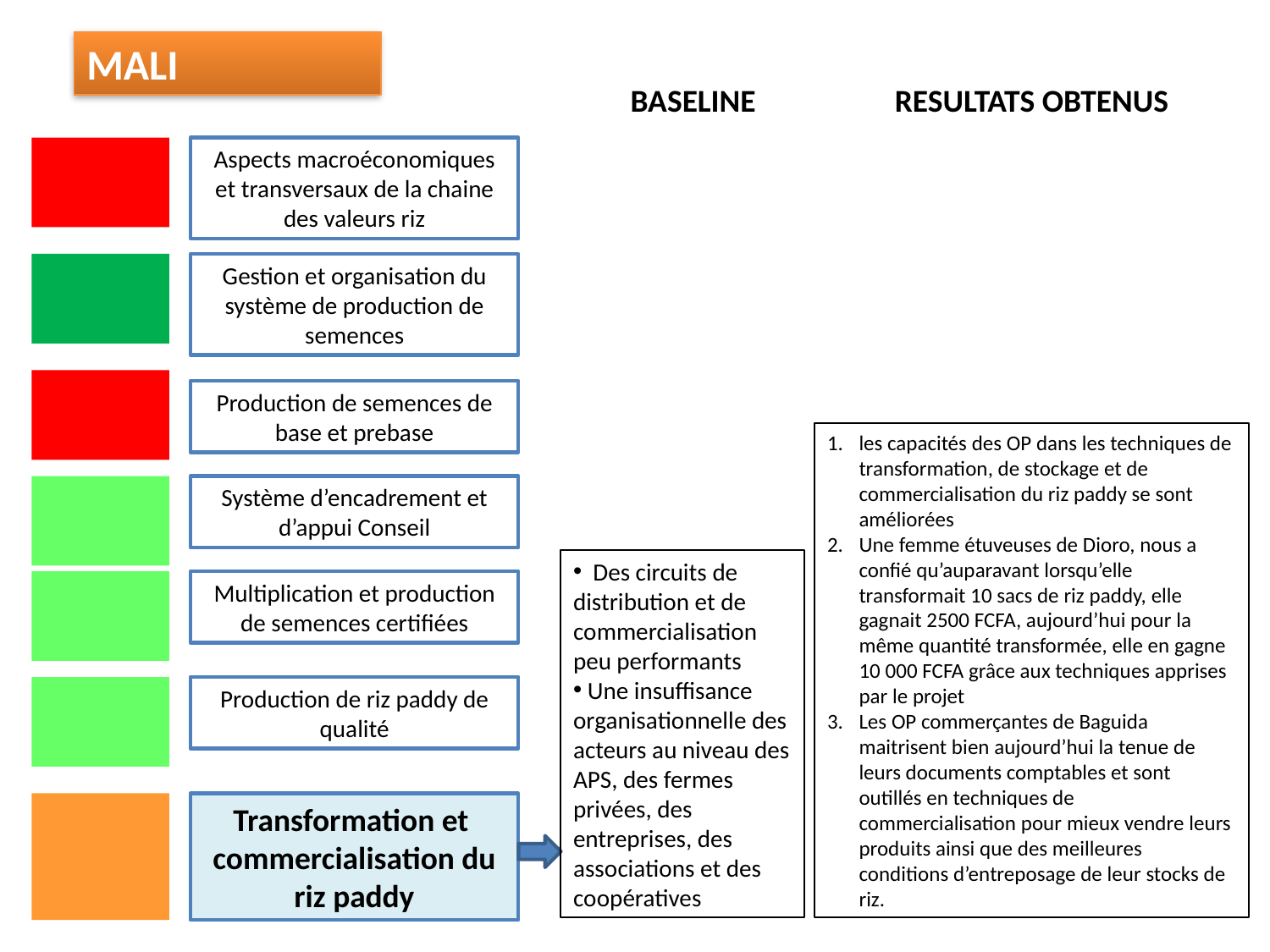

MALI
BASELINE
RESULTATS OBTENUS

Aspects macroéconomiques et transversaux de la chaine des valeurs riz

Gestion et organisation du système de production de semences

Production de semences de base et prebase
les capacités des OP dans les techniques de transformation, de stockage et de commercialisation du riz paddy se sont améliorées
Une femme étuveuses de Dioro, nous a confié qu’auparavant lorsqu’elle transformait 10 sacs de riz paddy, elle gagnait 2500 FCFA, aujourd’hui pour la même quantité transformée, elle en gagne 10 000 FCFA grâce aux techniques apprises par le projet
Les OP commerçantes de Baguida maitrisent bien aujourd’hui la tenue de leurs documents comptables et sont outillés en techniques de commercialisation pour mieux vendre leurs produits ainsi que des meilleures conditions d’entreposage de leur stocks de riz.
Système d’encadrement et d’appui Conseil

  Des circuits de distribution et de commercialisation peu performants
 Une insuffisance organisationnelle des acteurs au niveau des APS, des fermes privées, des entreprises, des associations et des coopératives

Multiplication et production de semences certifiées

Production de riz paddy de qualité

Transformation et  commercialisation du riz paddy